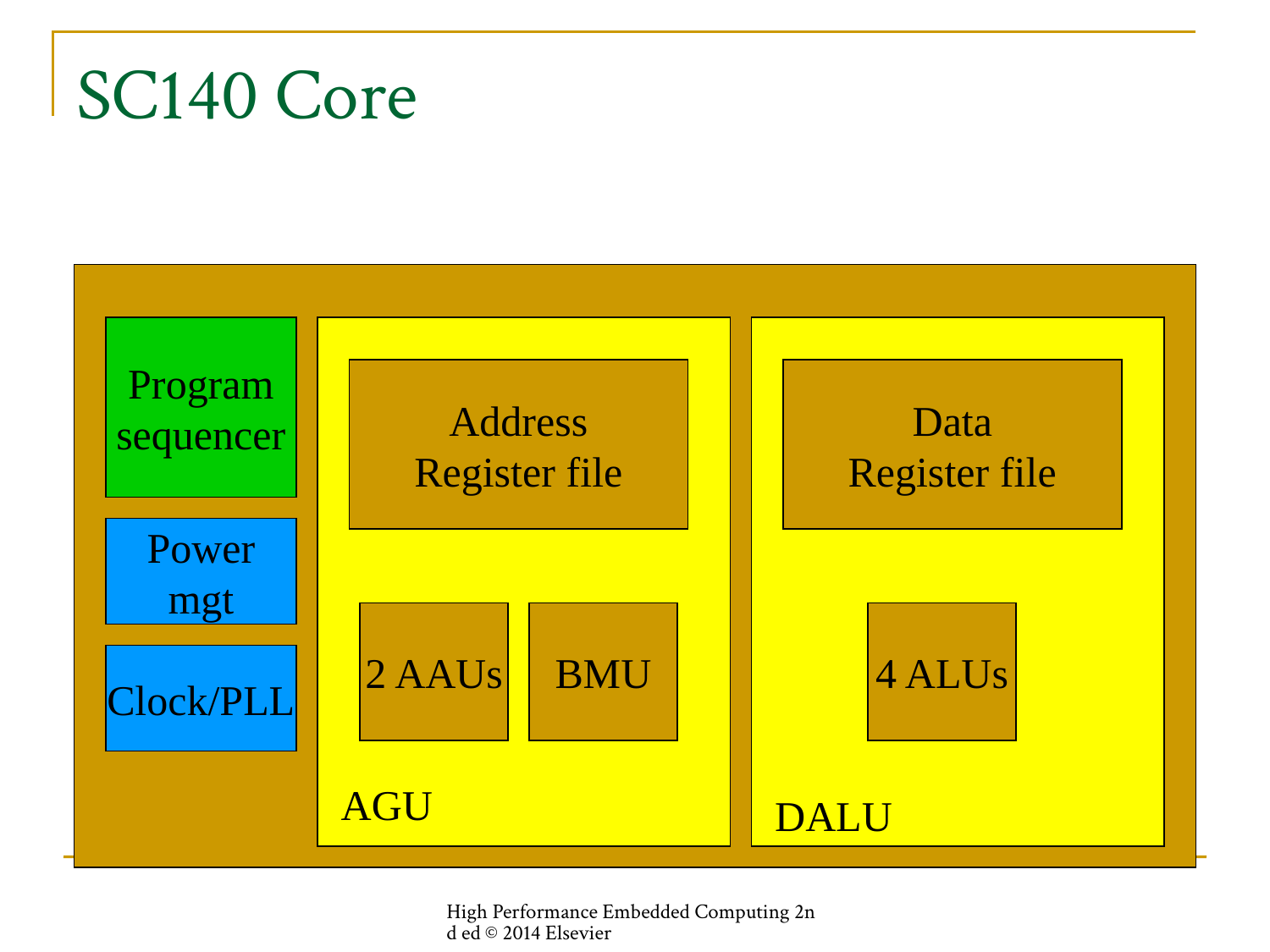

# SC140 Core

Program
sequencer

Address
Register file
Data
Register file
Power
mgt
2 AAUs
BMU
4 ALUs
Clock/PLL
AGU
DALU
High Performance Embedded Computing 2nd ed © 2014 Elsevier